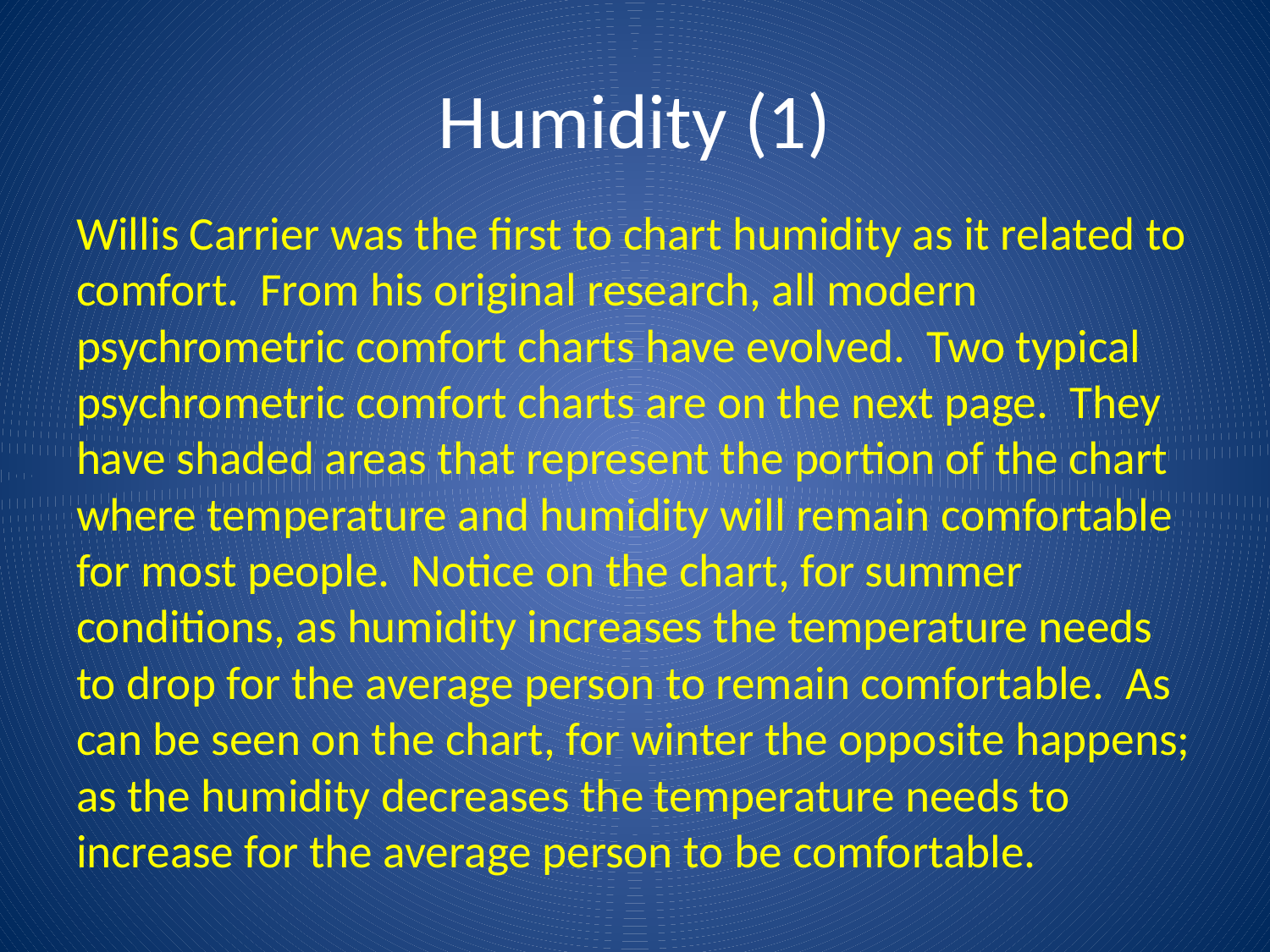

# Humidity (1)
Willis Carrier was the first to chart humidity as it related to comfort.  From his original research, all modern psychrometric comfort charts have evolved.  Two typical psychrometric comfort charts are on the next page.  They have shaded areas that represent the portion of the chart where temperature and humidity will remain comfortable for most people.  Notice on the chart, for summer conditions, as humidity increases the temperature needs to drop for the average person to remain comfortable.  As can be seen on the chart, for winter the opposite happens; as the humidity decreases the temperature needs to increase for the average person to be comfortable.